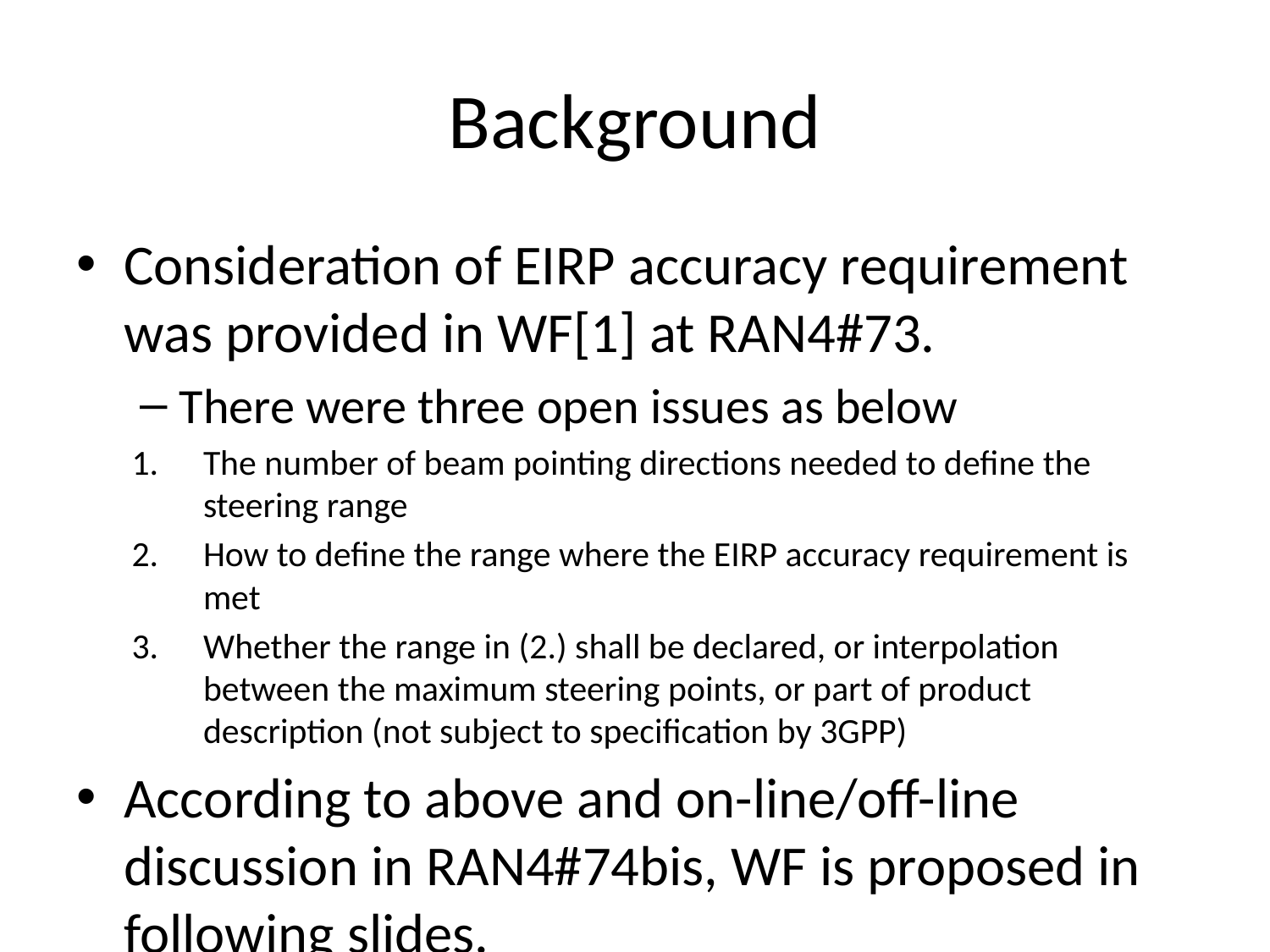

# Background
Consideration of EIRP accuracy requirement was provided in WF[1] at RAN4#73.
There were three open issues as below
The number of beam pointing directions needed to define the steering range
How to define the range where the EIRP accuracy requirement is met
Whether the range in (2.) shall be declared, or interpolation between the maximum steering points, or part of product description (not subject to specification by 3GPP)
According to above and on-line/off-line discussion in RAN4#74bis, WF is proposed in following slides.